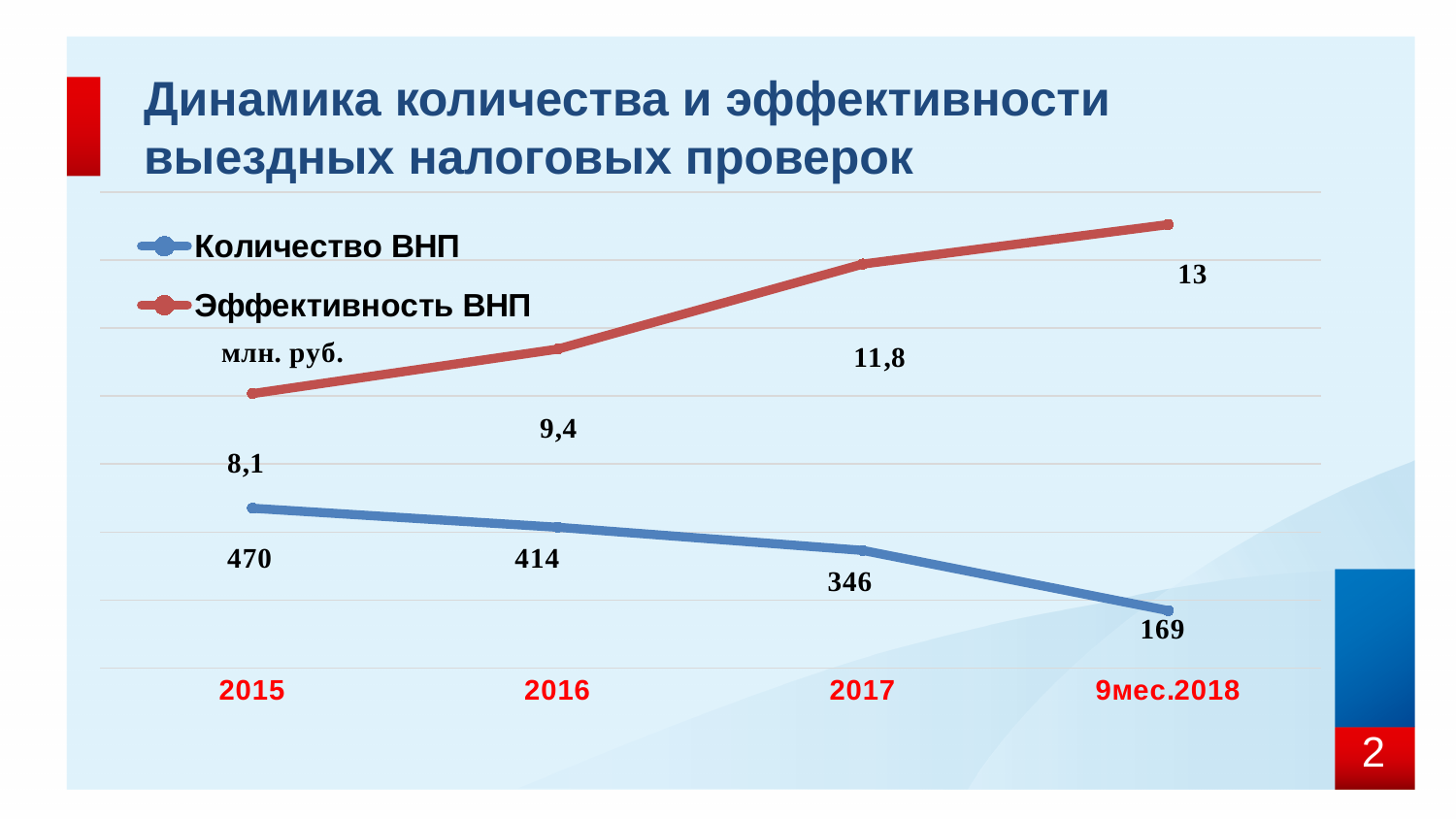

# Динамика количества и эффективности выездных налоговых проверок

### Chart

| Category | Количество ВНП | Эффективность ВНП |
|---|---|---|
| 2015 | 470.0 | 807.0 |
| 2016 | 414.0 | 938.0 |
| 2017 | 346.0 | 1188.0 |
| 9мес.2018 | 169.0 | 1304.0 |
2